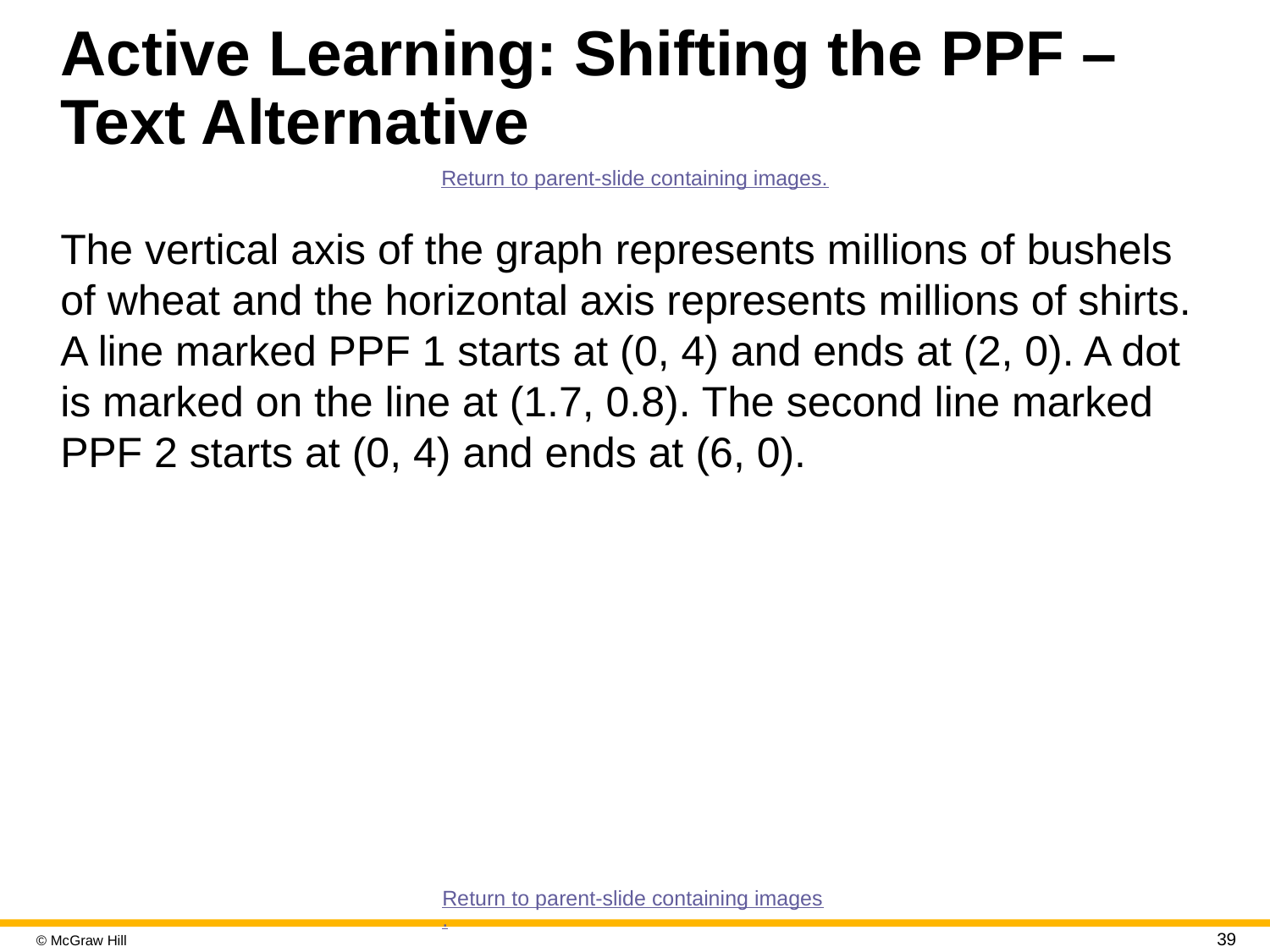

# Active Learning: Shifting the PPF – Text Alternative
Return to parent-slide containing images.
The vertical axis of the graph represents millions of bushels of wheat and the horizontal axis represents millions of shirts. A line marked PPF 1 starts at (0, 4) and ends at (2, 0). A dot is marked on the line at (1.7, 0.8). The second line marked PPF 2 starts at (0, 4) and ends at (6, 0).
Return to parent-slide containing images.